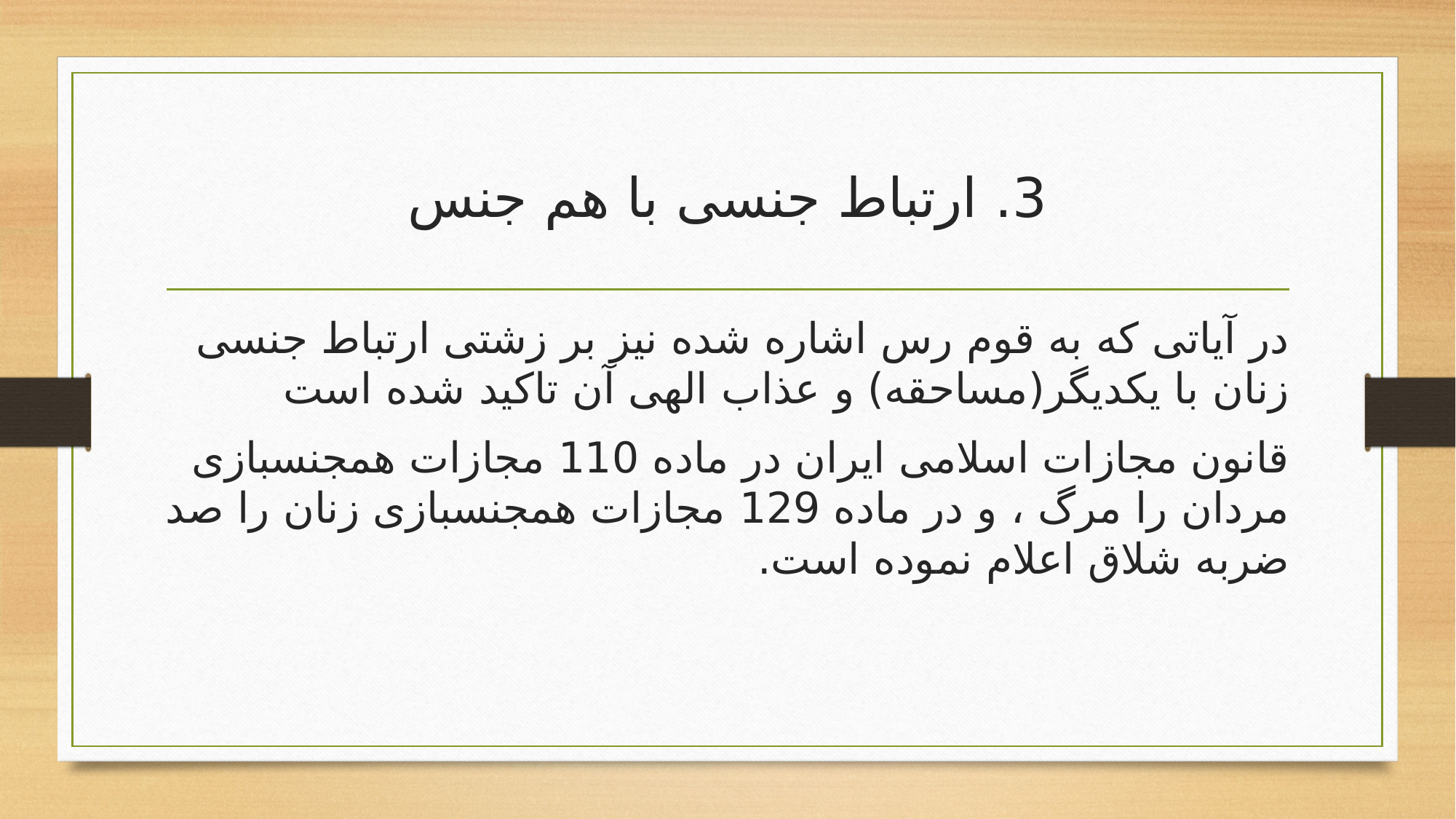

# 3. ارتباط جنسی با هم جنس
در آیاتی که به قوم رس اشاره شده نیز بر زشتی ارتباط جنسی زنان با یکدیگر(مساحقه) و عذاب الهی آن تاکید شده است
قانون مجازات اسلامی ایران در ماده 110 مجازات همجنسبازی مردان را مرگ ، و در ماده 129 مجازات همجنسبازی زنان را صد ضربه شلاق اعلام نموده است.